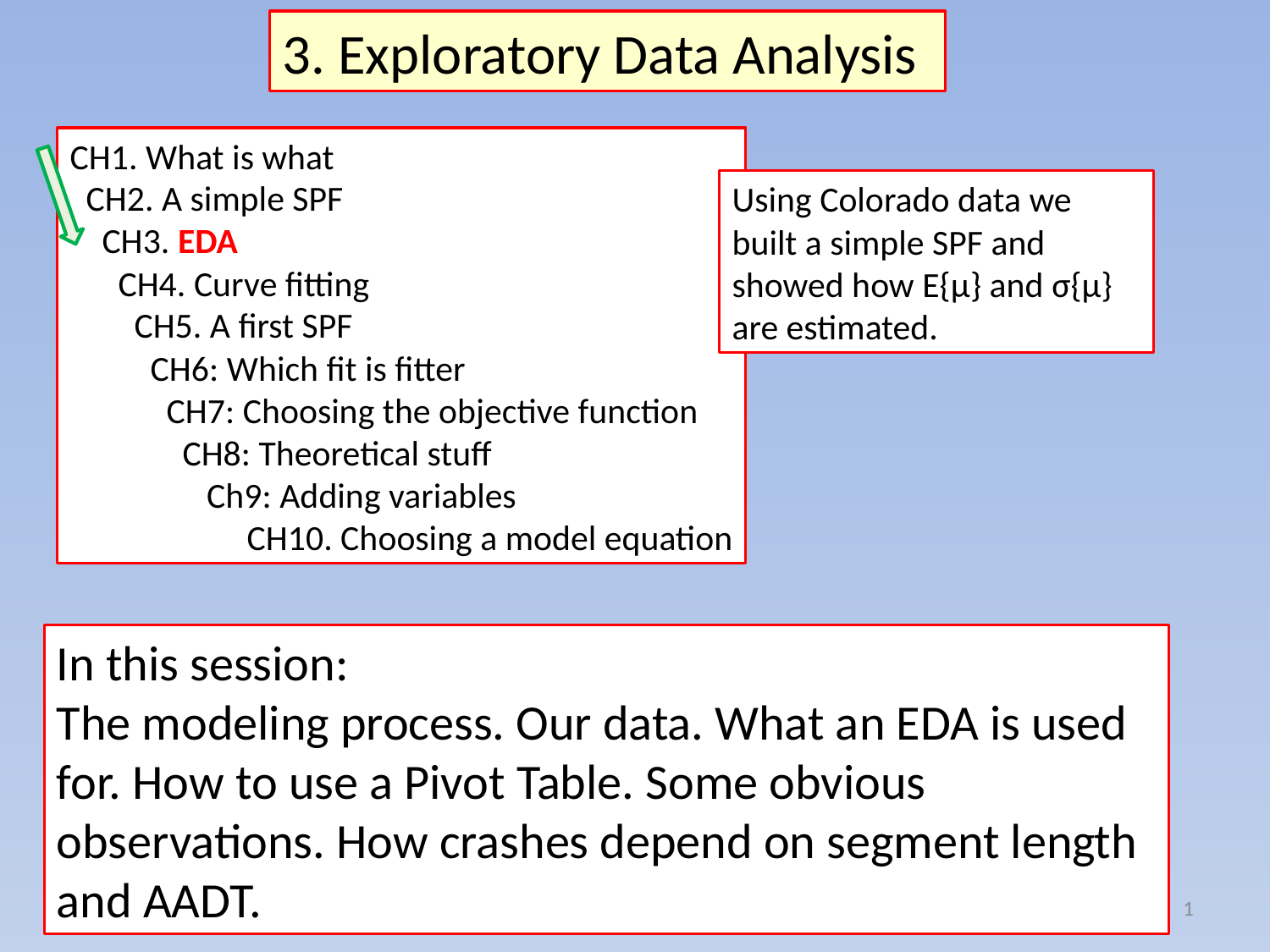

3. Exploratory Data Analysis
CH1. What is what
  CH2. A simple SPF
    CH3. EDA
      CH4. Curve fitting
        CH5. A first SPF
          CH6: Which fit is fitter
            CH7: Choosing the objective function
              CH8: Theoretical stuff
                 Ch9: Adding variables
                      CH10. Choosing a model equation

Using Colorado data we built a simple SPF and showed how E{μ} and σ{μ} are estimated.
In this session:
The modeling process. Our data. What an EDA is used for. How to use a Pivot Table. Some obvious observations. How crashes depend on segment length and AADT.
SPF workshop February 2014, UBCO
1